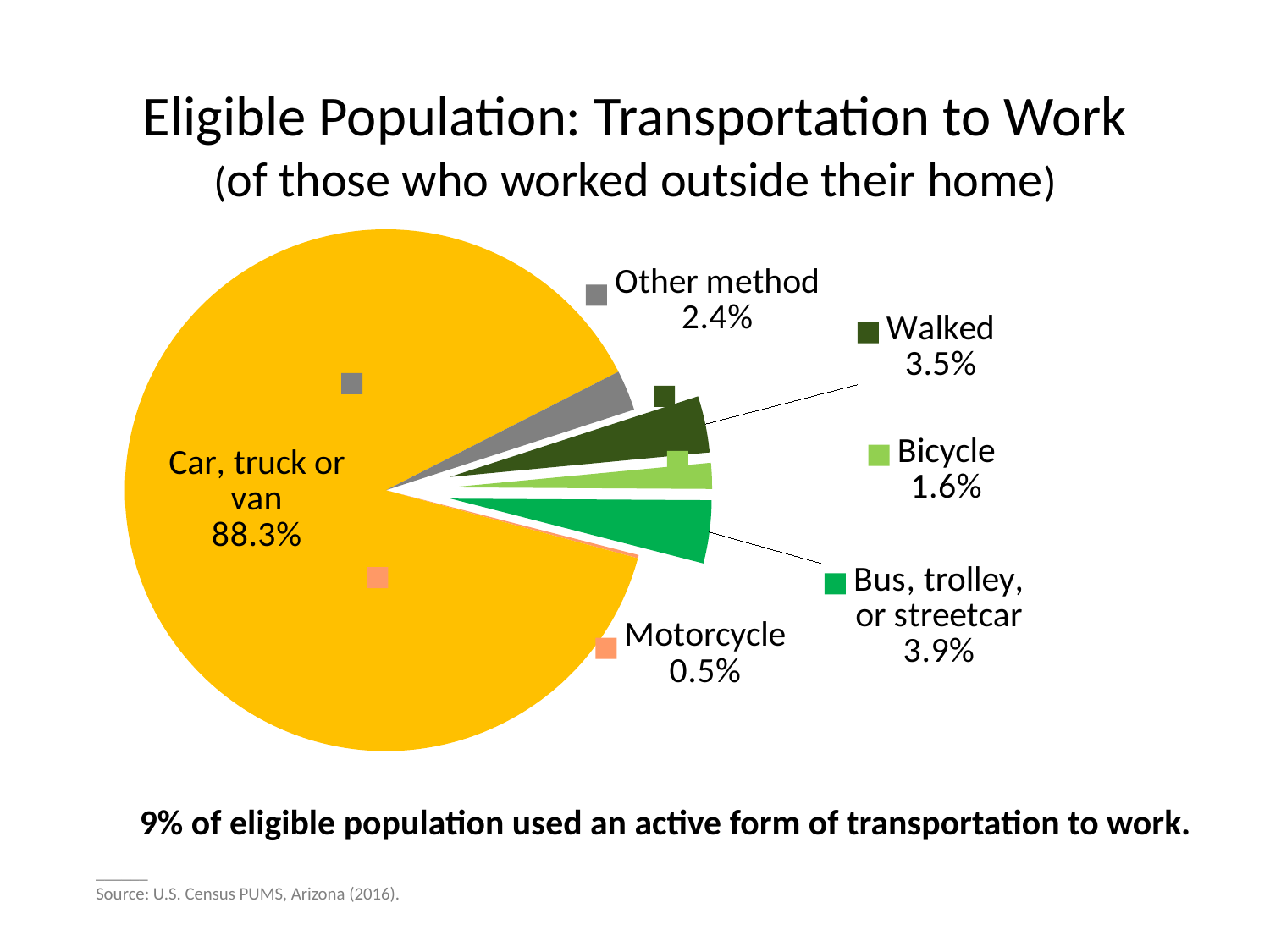

# Eligible Population: Transportation to Work (of those who worked outside their home)

### Chart

| Category | Column1 |
|---|---|
| Walked | 0.035 |
| Bicycle | 0.016 |
| Bus, trolley, or streetcar | 0.039 |
| Motorcycle | 0.002 |
| Car, truck or van | 0.883 |
| Other method | 0.025 |
9% of eligible population used an active form of transportation to work.
______
Source: U.S. Census PUMS, Arizona (2016).